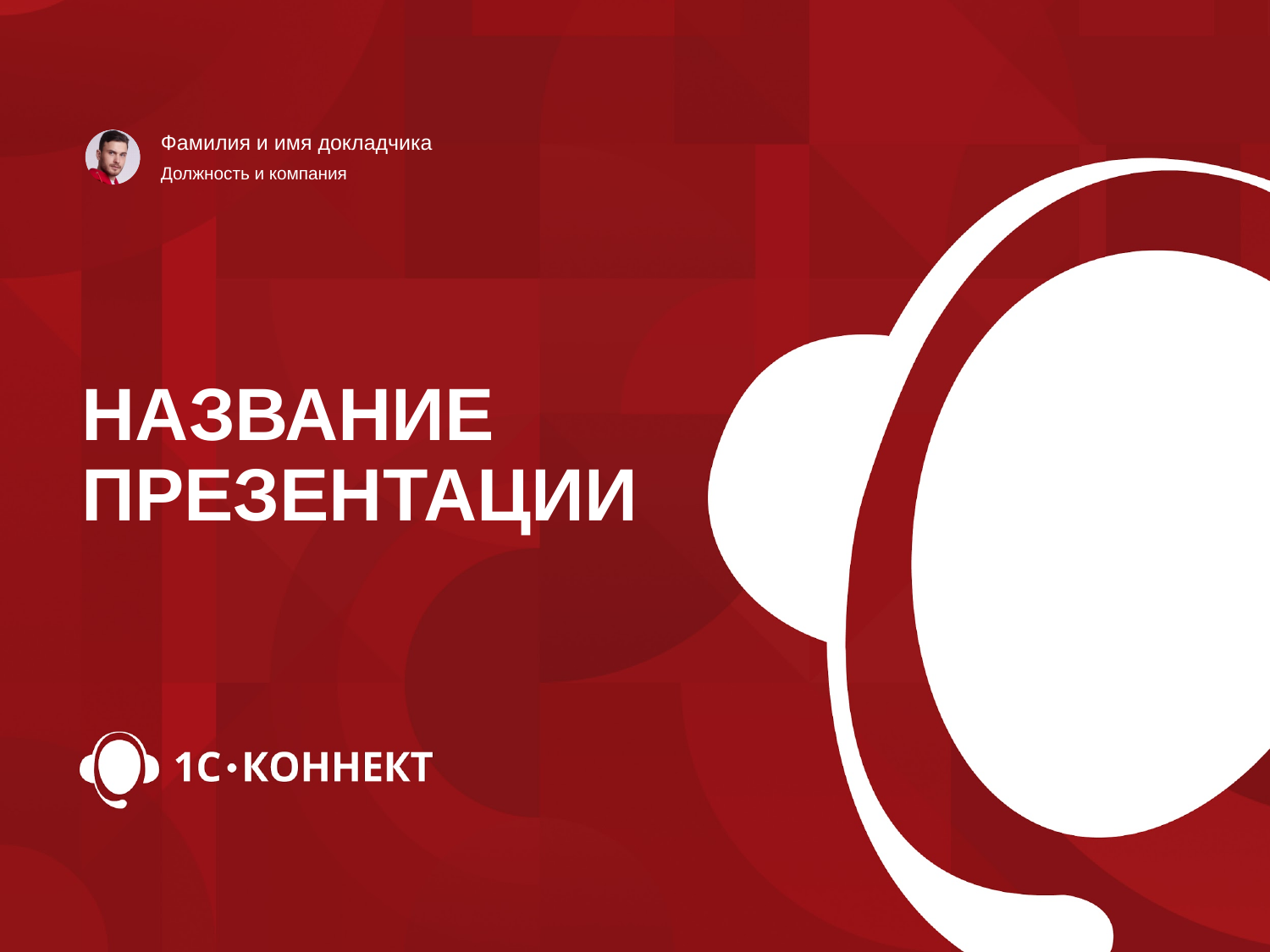

Фамилия и имя докладчика

Должность и компания
# НАЗВАНИЕ ПРЕЗЕНТАЦИИ